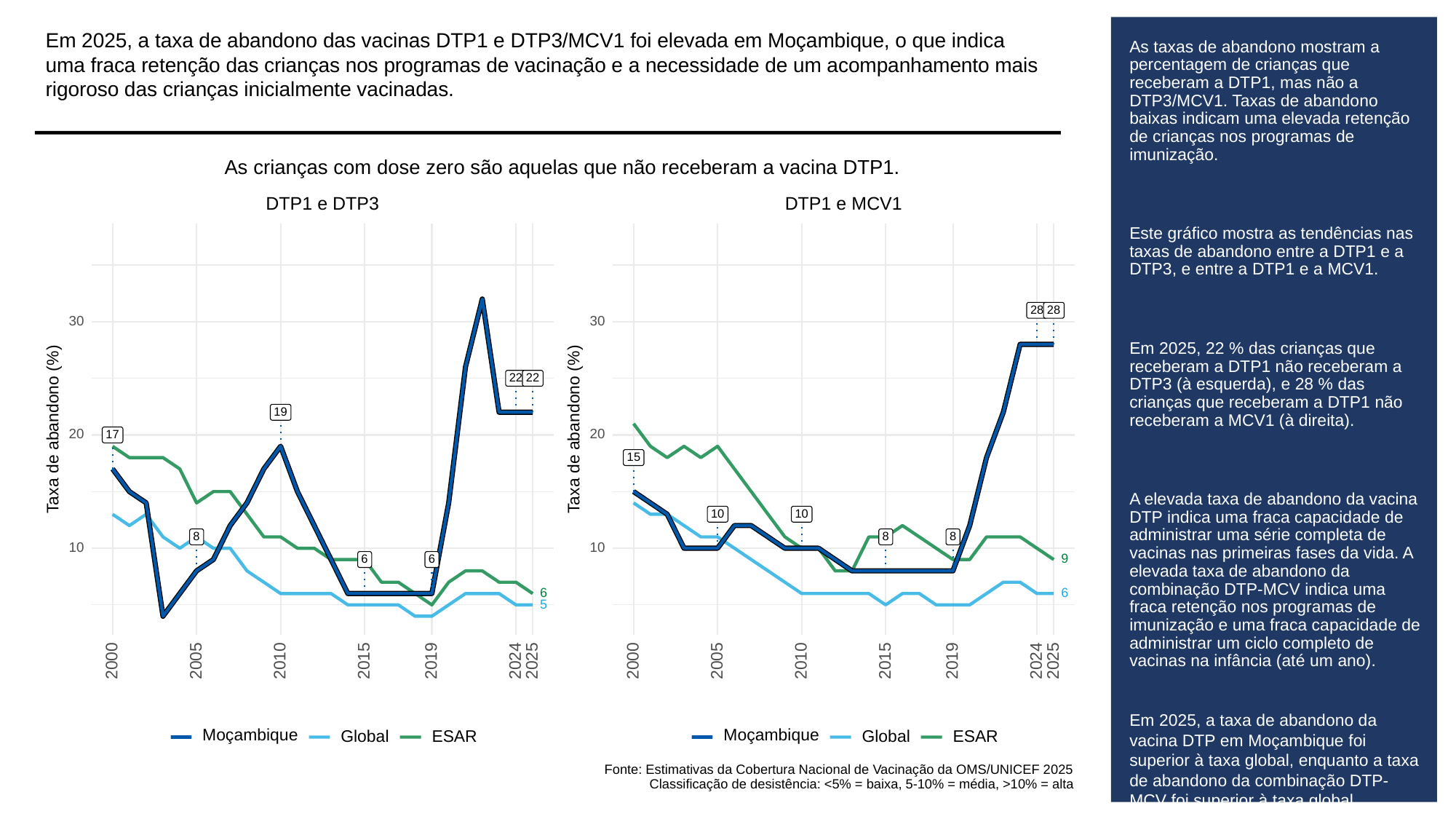

Em 2025, a taxa de abandono das vacinas DTP1 e DTP3/MCV1 foi elevada em Moçambique, o que indica uma fraca retenção das crianças nos programas de vacinação e a necessidade de um acompanhamento mais rigoroso das crianças inicialmente vacinadas.
# As taxas de abandono mostram a percentagem de crianças que receberam a DTP1, mas não a DTP3/MCV1. Taxas de abandono baixas indicam uma elevada retenção de crianças nos programas de imunização.

Este gráfico mostra as tendências nas taxas de abandono entre a DTP1 e a DTP3, e entre a DTP1 e a MCV1.

Em 2025, 22 % das crianças que receberam a DTP1 não receberam a DTP3 (à esquerda), e 28 % das crianças que receberam a DTP1 não receberam a MCV1 (à direita).

A elevada taxa de abandono da vacina DTP indica uma fraca capacidade de administrar uma série completa de vacinas nas primeiras fases da vida. A elevada taxa de abandono da combinação DTP-MCV indica uma fraca retenção nos programas de imunização e uma fraca capacidade de administrar um ciclo completo de vacinas na infância (até um ano).

Em 2025, a taxa de abandono da vacina DTP em Moçambique foi superior à taxa global, enquanto a taxa de abandono da combinação DTP-MCV foi superior à taxa global.

As crianças com dose zero são aquelas que não receberam a vacina DTP1.
DTP1 e MCV1
DTP1 e DTP3

28
28

30
30

22
22

19

Taxa de abandono (%)
Taxa de abandono (%)

20
20
17

15

10
10

8
8
8

10
10

9
6
6

6
6
5

2000
2005
2010
2015
2019
2024
2025
2000
2005
2010
2015
2019
2024
2025
Moçambique
Moçambique
Global
ESAR
Global
ESAR

Fonte: Estimativas da Cobertura Nacional de Vacinação da OMS/UNICEF 2025
Classificação de desistência: <5% = baixa, 5-10% = média, >10% = alta